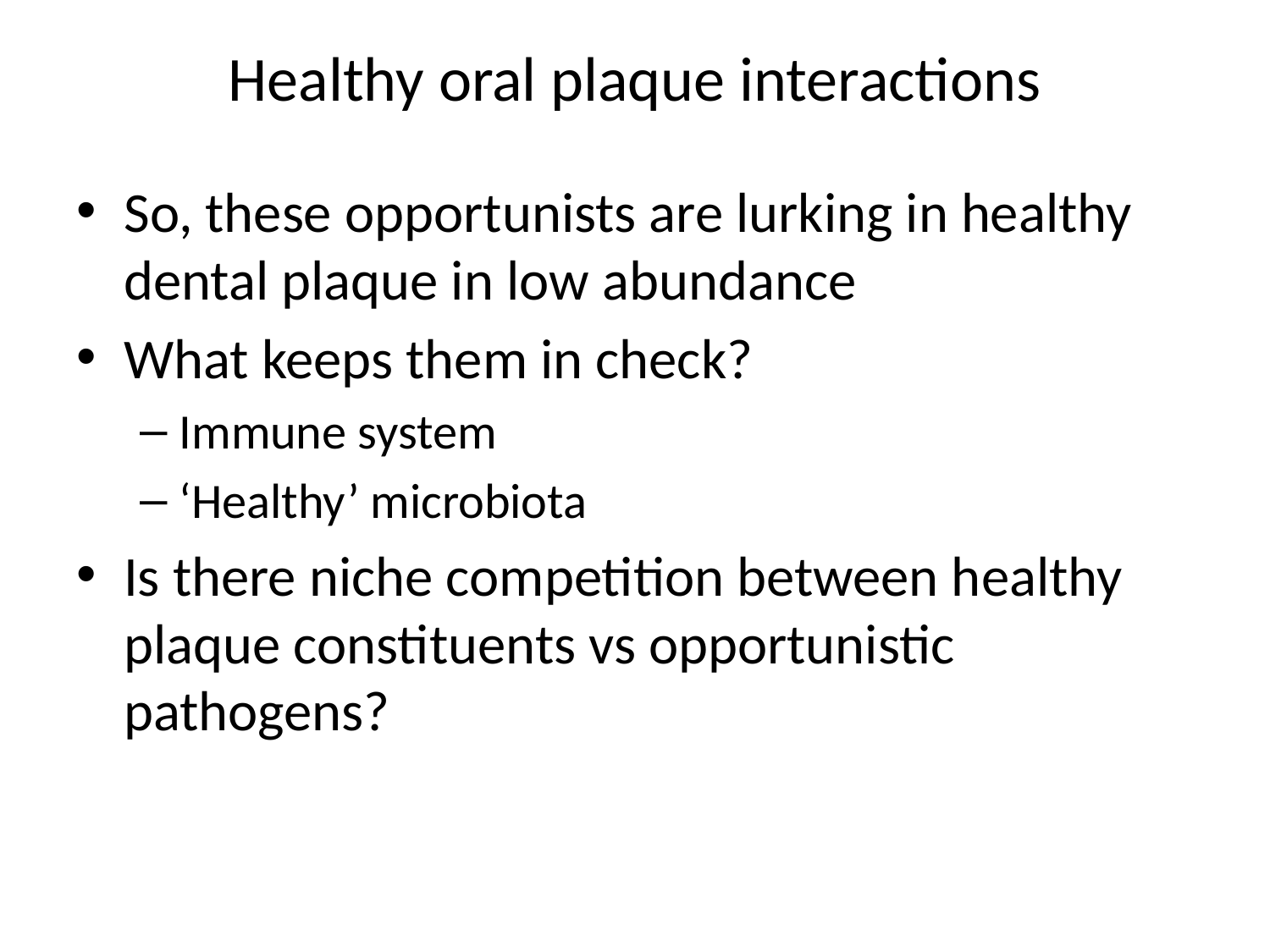

# Healthy oral plaque interactions
So, these opportunists are lurking in healthy dental plaque in low abundance
What keeps them in check?
Immune system
‘Healthy’ microbiota
Is there niche competition between healthy plaque constituents vs opportunistic pathogens?